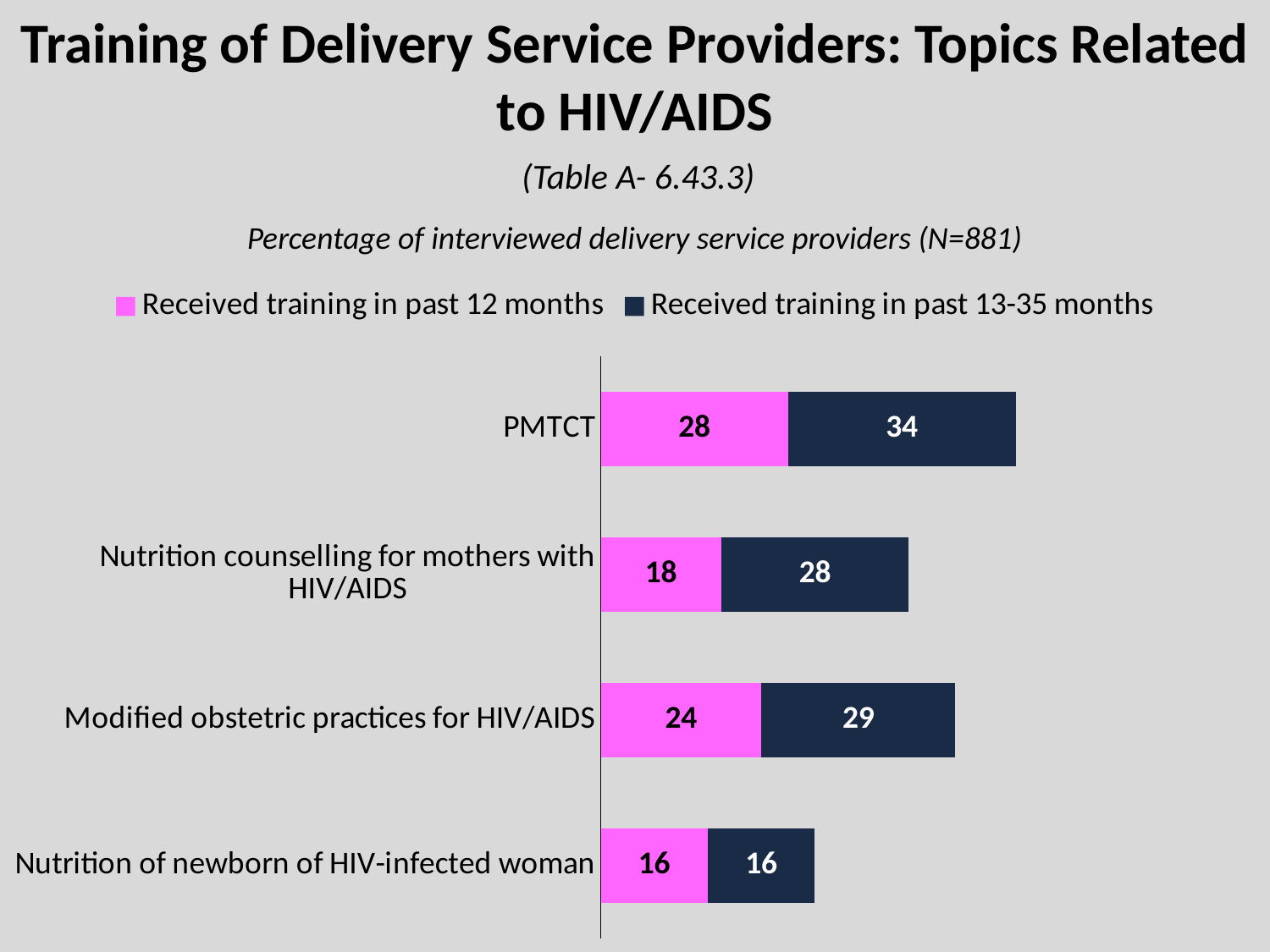

# Training of Delivery Service Providers: Topics Related to HIV/AIDS
(Table A- 6.43.3)
Percentage of interviewed delivery service providers (N=881)

### Chart

| Category | Received training in past 12 months | Received training in past 13-35 months |
|---|---|---|
| Nutrition of newborn of HIV-infected woman | 16.0 | 16.0 |
| Modified obstetric practices for HIV/AIDS | 24.0 | 29.0 |
| Nutrition counselling for mothers with HIV/AIDS | 18.0 | 28.0 |
| PMTCT | 28.0 | 34.0 |